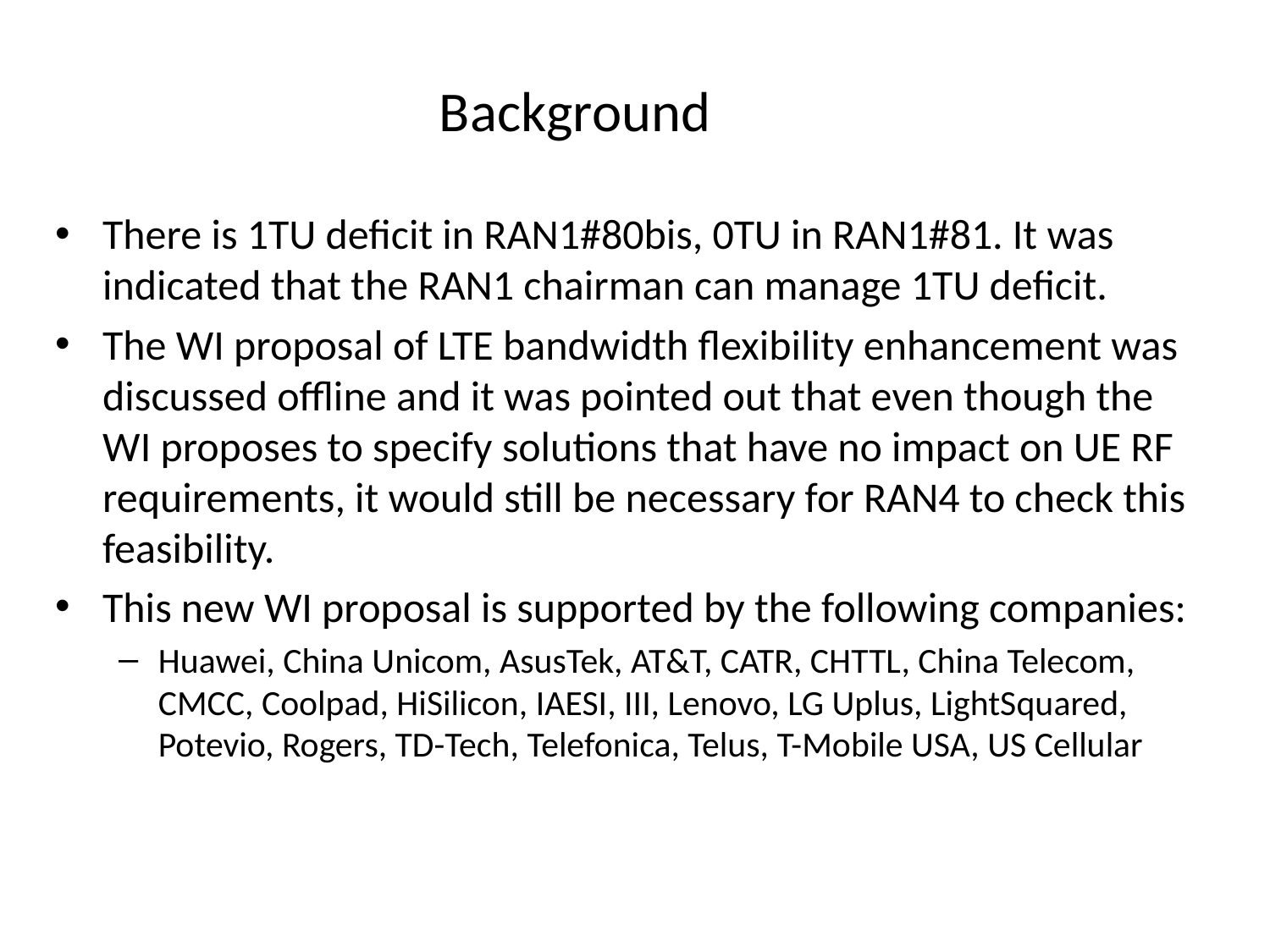

# Background
There is 1TU deficit in RAN1#80bis, 0TU in RAN1#81. It was indicated that the RAN1 chairman can manage 1TU deficit.
The WI proposal of LTE bandwidth flexibility enhancement was discussed offline and it was pointed out that even though the WI proposes to specify solutions that have no impact on UE RF requirements, it would still be necessary for RAN4 to check this feasibility.
This new WI proposal is supported by the following companies:
Huawei, China Unicom, AsusTek, AT&T, CATR, CHTTL, China Telecom, CMCC, Coolpad, HiSilicon, IAESI, III, Lenovo, LG Uplus, LightSquared, Potevio, Rogers, TD-Tech, Telefonica, Telus, T-Mobile USA, US Cellular